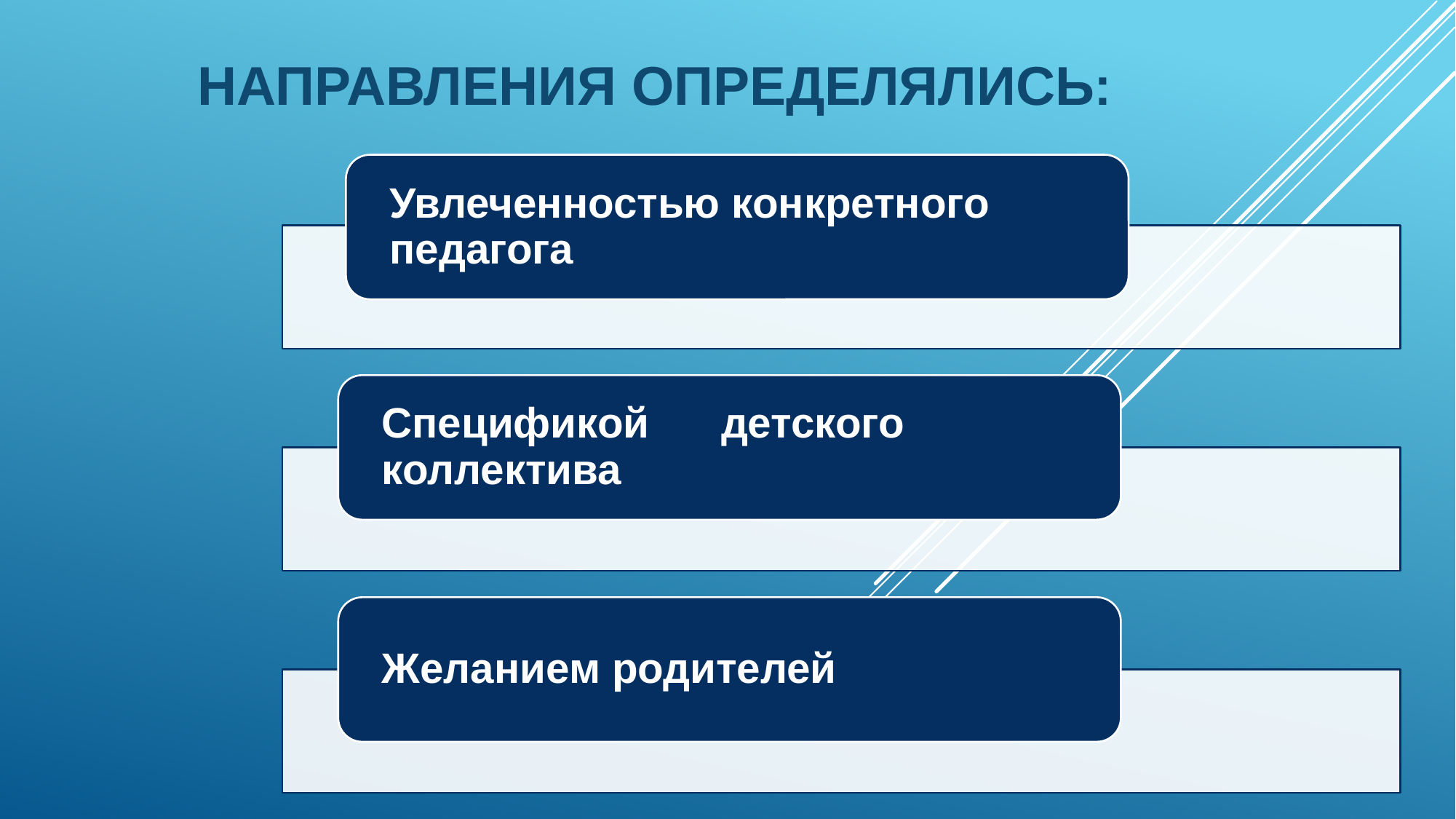

# Направления определялись:
Увлеченностью конкретного педагога
Спецификой	 детского коллектива
Желанием родителей